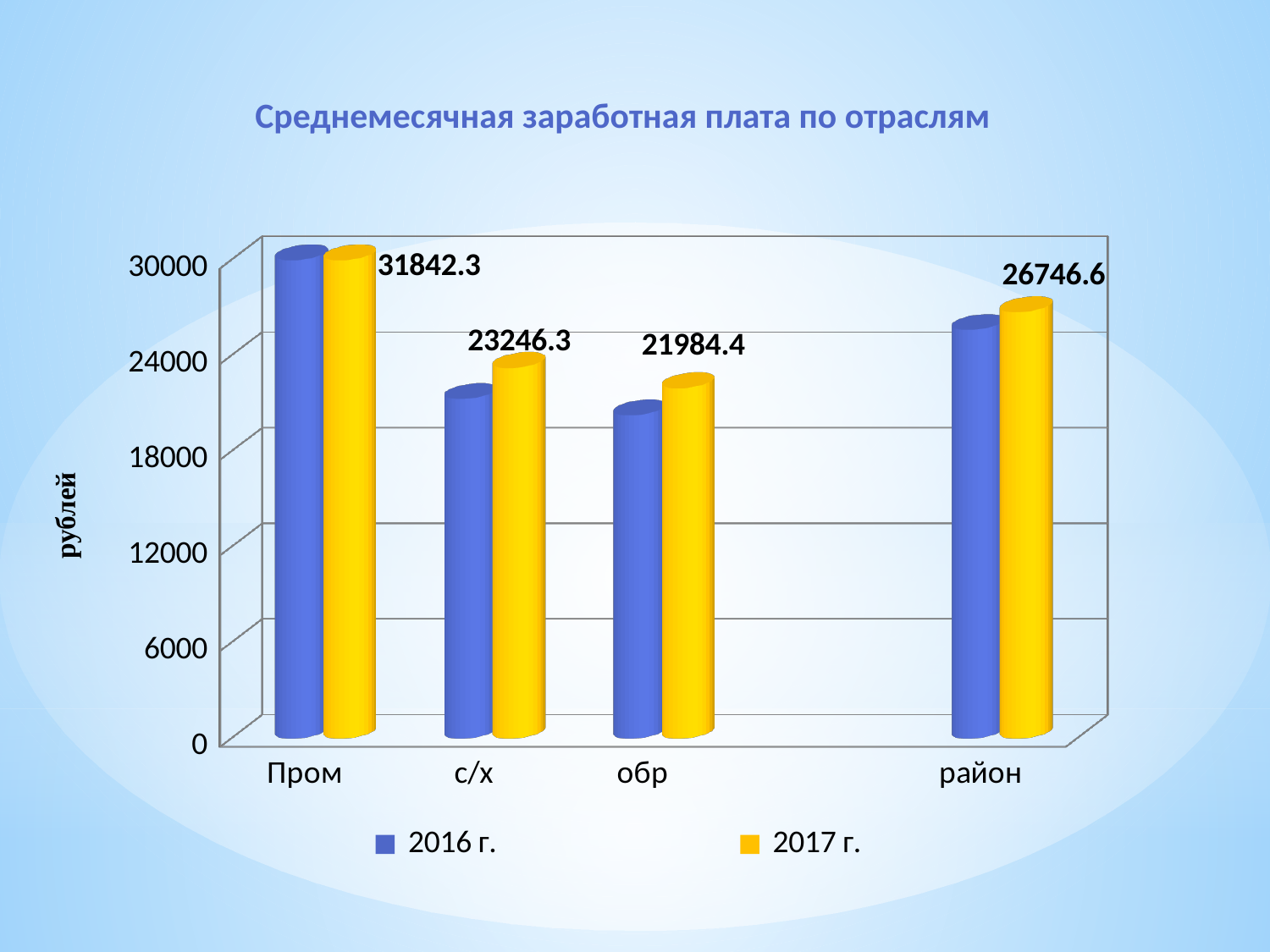

Среднемесячная заработная плата по отраслям

[unsupported chart]

рублей